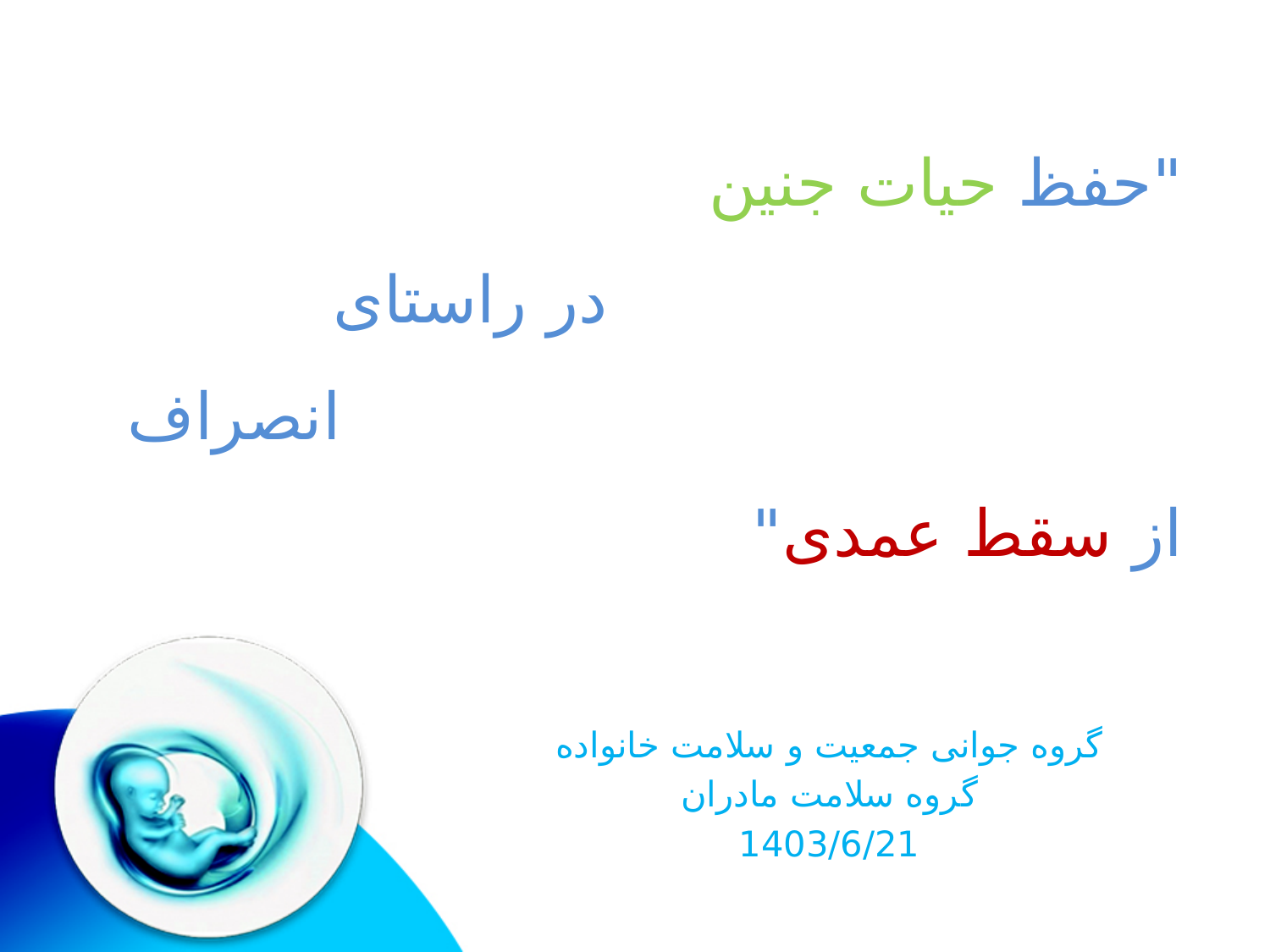

# "حفظ حیات جنین در راستای انصراف از سقط عمدی"
گروه جوانی جمعیت و سلامت خانواده
گروه سلامت مادران
1403/6/21